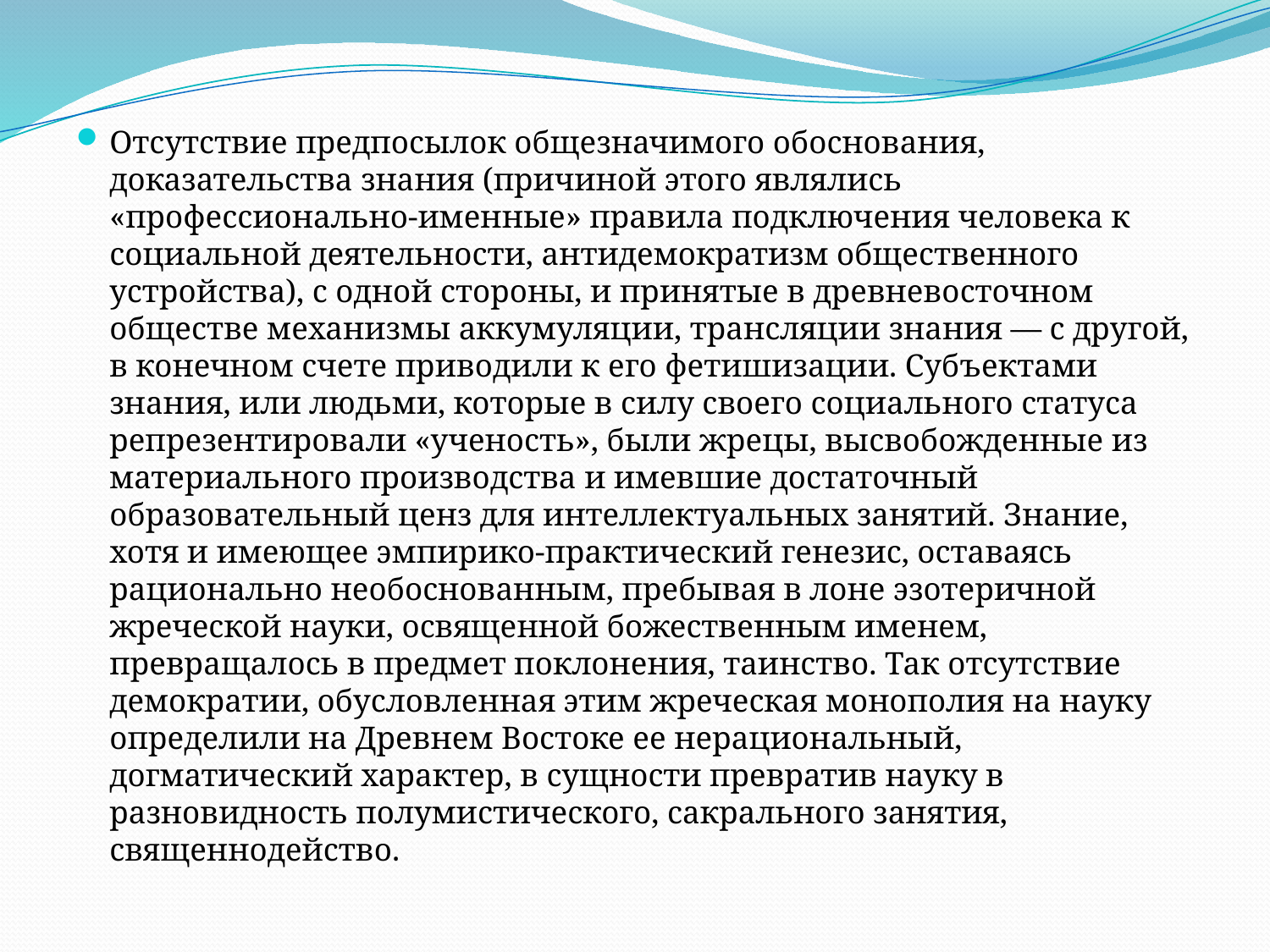

Отсутствие предпосылок общезначимого обоснования, доказательства знания (причиной этого являлись «профессионально-именные» правила подключения человека к социальной деятельности, антидемократизм общественного устройства), с одной стороны, и принятые в древневосточном обществе механизмы аккумуляции, трансляции знания — с другой, в конечном счете приводили к его фетишизации. Субъектами знания, или людьми, которые в силу своего социального статуса репрезентировали «ученость», были жрецы, высвобожденные из материального производства и имевшие достаточный образовательный ценз для интеллектуальных занятий. Знание, хотя и имеющее эмпирико-практический генезис, оставаясь рационально необоснованным, пребывая в лоне эзотеричной жреческой науки, освященной божественным именем, превращалось в предмет поклонения, таинство. Так отсутствие демократии, обусловленная этим жреческая монополия на науку определили на Древнем Востоке ее нерациональный, догматический характер, в сущности превратив науку в разновидность полумистического, сакрального занятия, священнодейство.